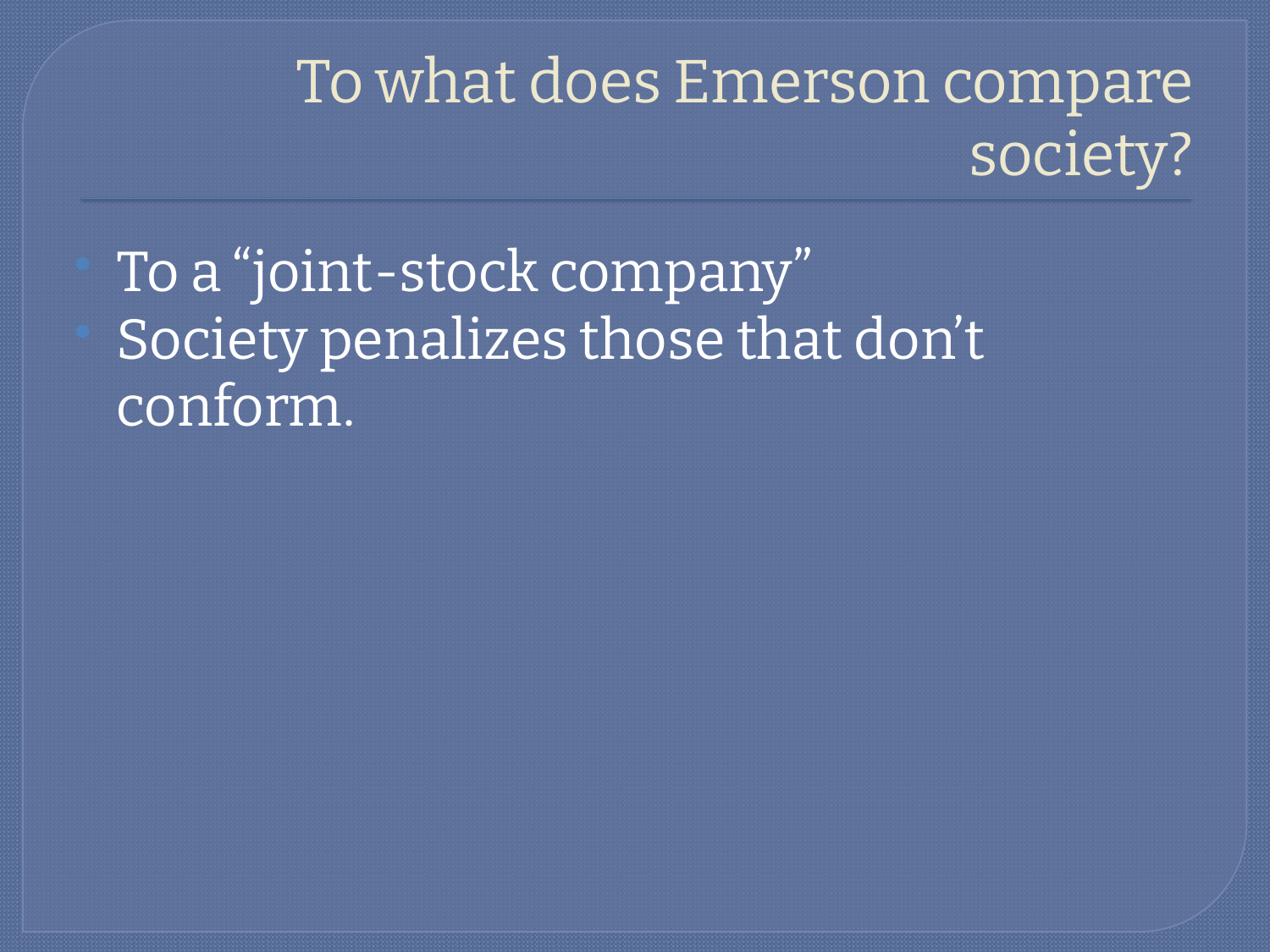

# To what does Emerson compare society?
To a “joint-stock company”
Society penalizes those that don’t conform.